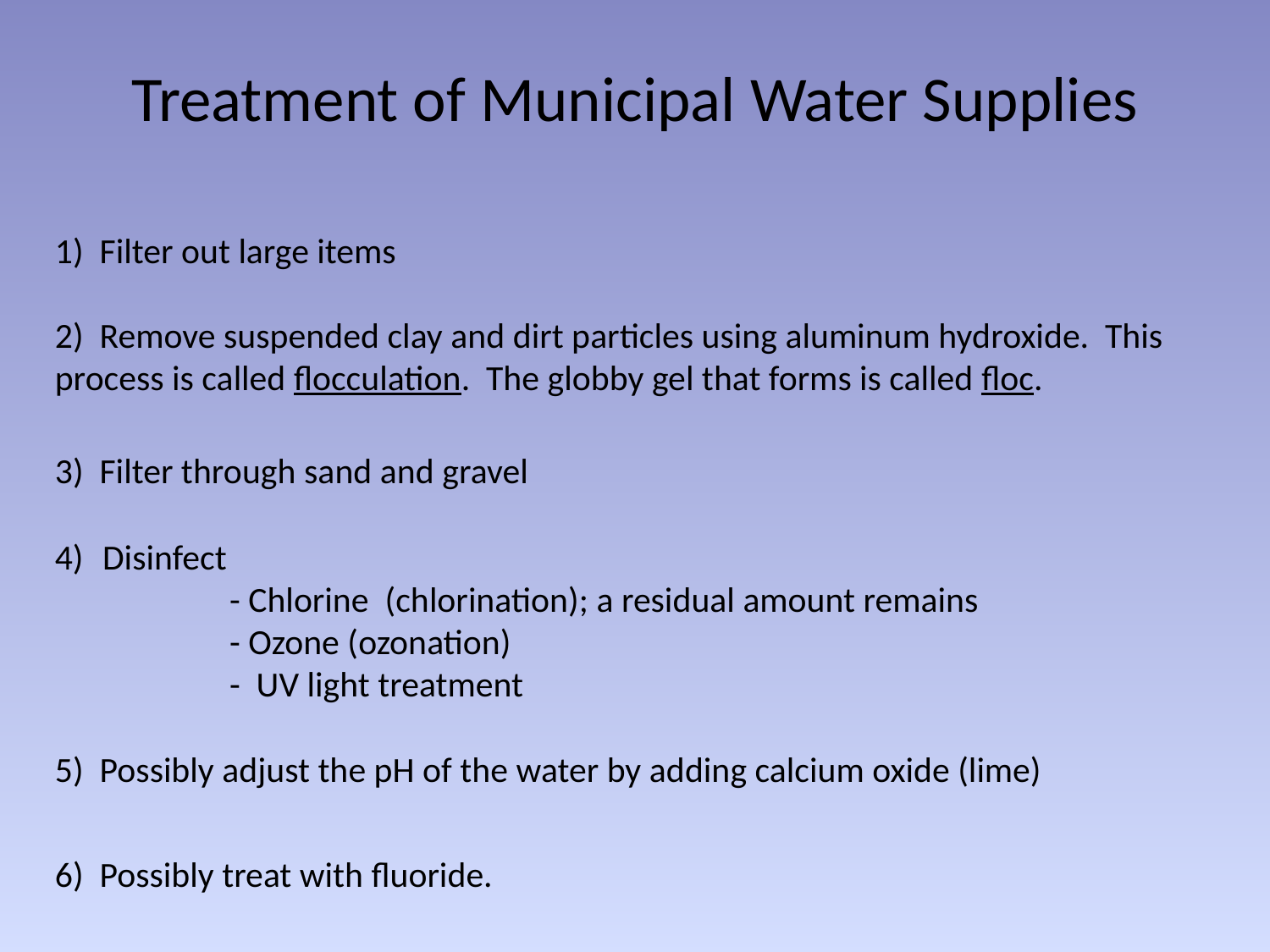

Treatment of Municipal Water Supplies
1)  Filter out large items
2)  Remove suspended clay and dirt particles using aluminum hydroxide.  This process is called flocculation.  The globby gel that forms is called floc.
3)  Filter through sand and gravel
Disinfect
		- Chlorine  (chlorination); a residual amount remains
		- Ozone (ozonation)
		-  UV light treatment
5)  Possibly adjust the pH of the water by adding calcium oxide (lime)
6)  Possibly treat with fluoride.